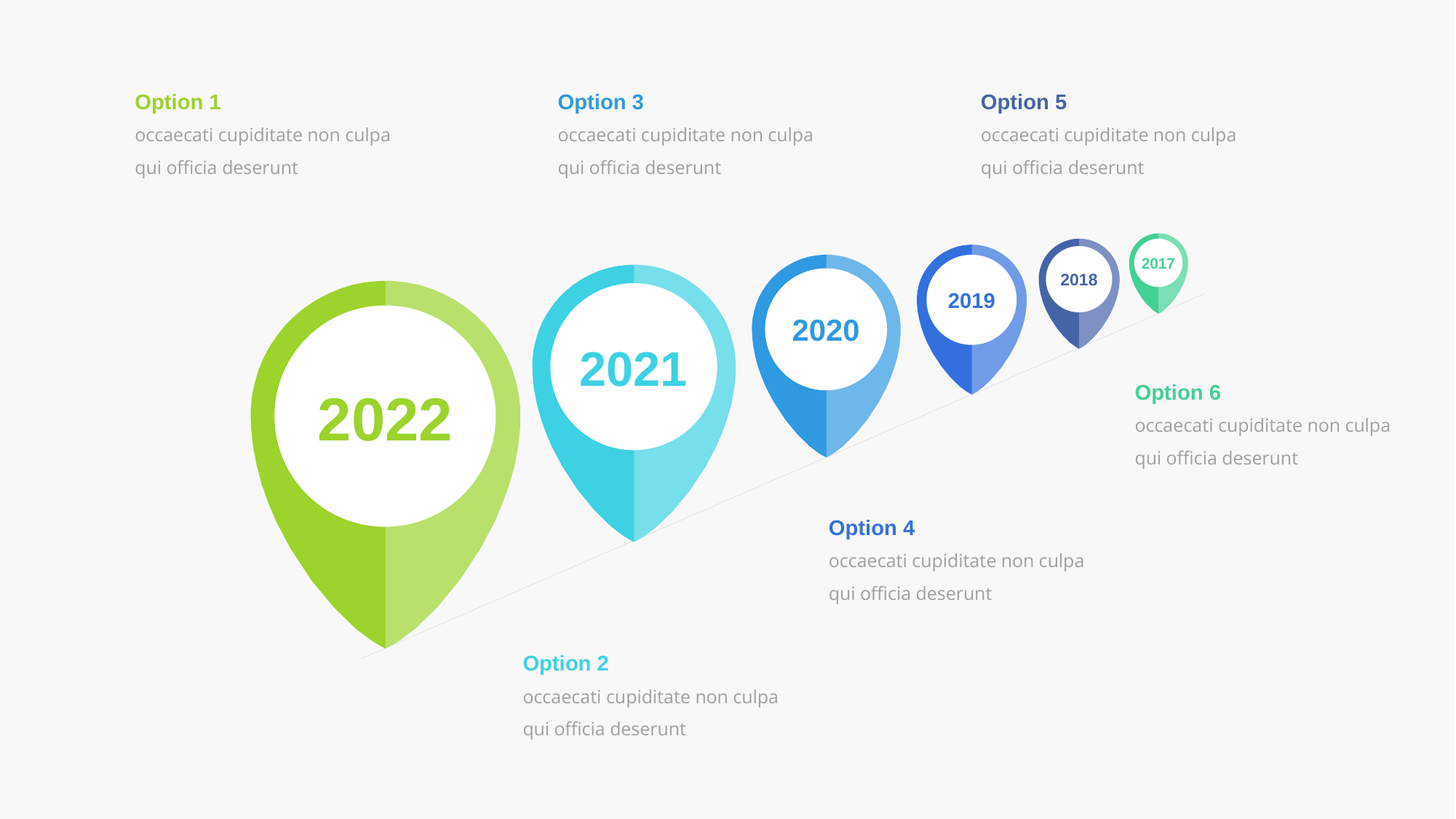

Option 1
occaecati cupiditate non culpa qui officia deserunt
Option 3
occaecati cupiditate non culpa qui officia deserunt
Option 5
occaecati cupiditate non culpa qui officia deserunt

2017

2018

2019

2020

2021

2022
Option 6
occaecati cupiditate non culpa qui officia deserunt
Option 4
occaecati cupiditate non culpa qui officia deserunt
Option 2
occaecati cupiditate non culpa qui officia deserunt